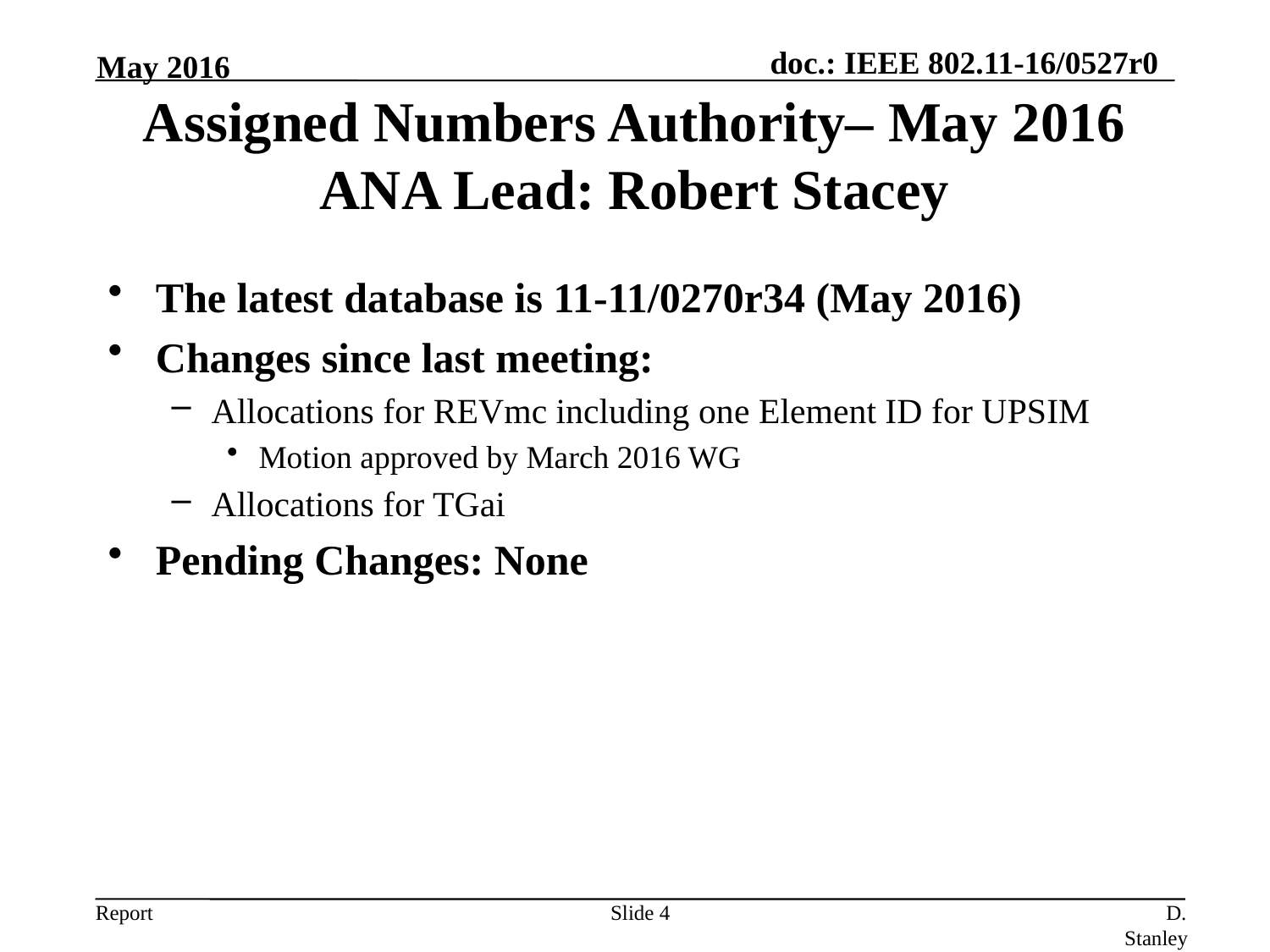

May 2016
# Assigned Numbers Authority– May 2016 ANA Lead: Robert Stacey
The latest database is 11-11/0270r34 (May 2016)
Changes since last meeting:
Allocations for REVmc including one Element ID for UPSIM
Motion approved by March 2016 WG
Allocations for TGai
Pending Changes: None

Slide 4
D. Stanley, HP Enterprise